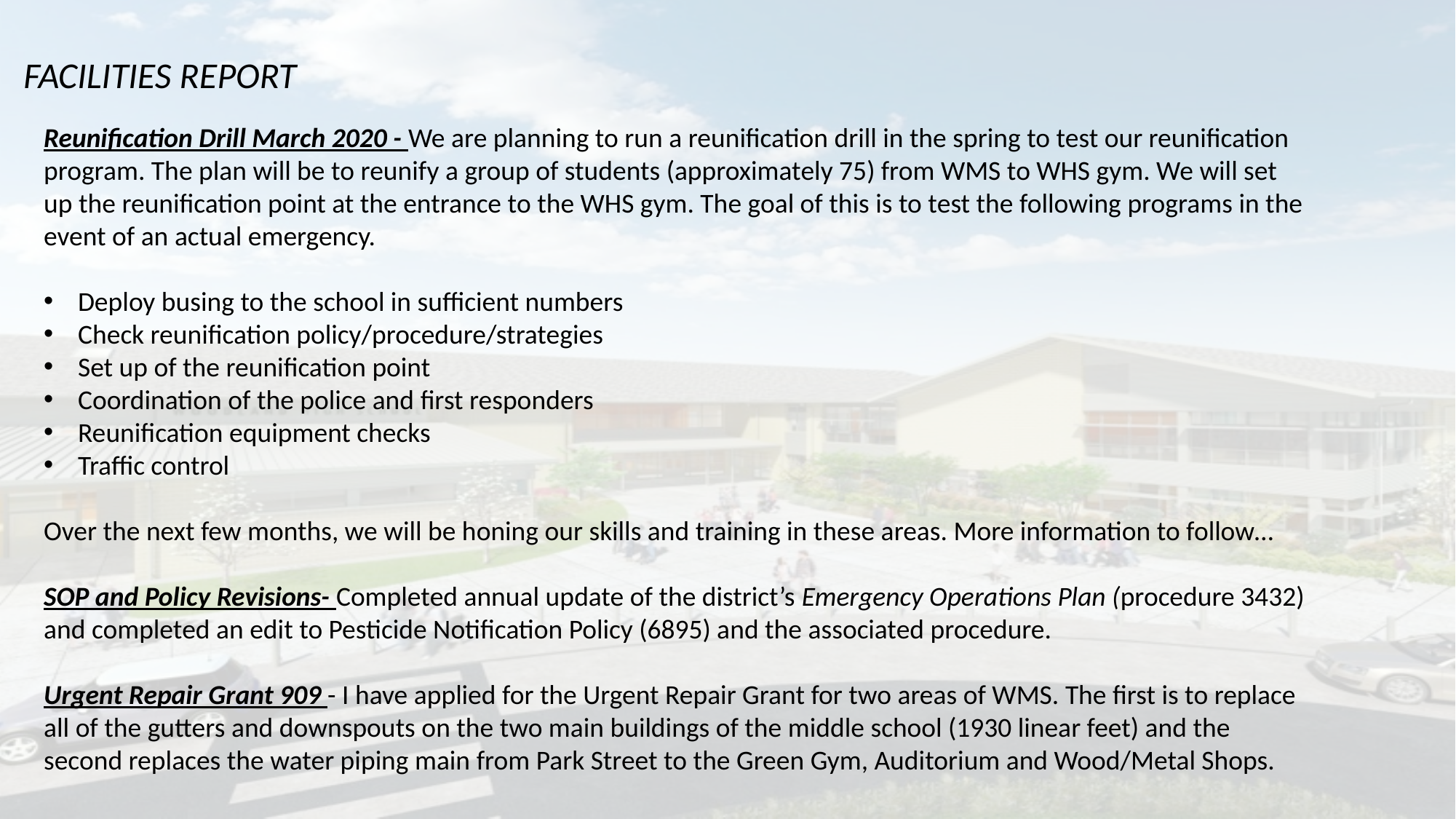

FACILITIES REPORT

Reunification Drill March 2020 - We are planning to run a reunification drill in the spring to test our reunification program. The plan will be to reunify a group of students (approximately 75) from WMS to WHS gym. We will set up the reunification point at the entrance to the WHS gym. The goal of this is to test the following programs in the event of an actual emergency.

Deploy busing to the school in sufficient numbers
Check reunification policy/procedure/strategies
Set up of the reunification point
Coordination of the police and first responders
Reunification equipment checks
Traffic control

Over the next few months, we will be honing our skills and training in these areas. More information to follow…

SOP and Policy Revisions- Completed annual update of the district’s Emergency Operations Plan (procedure 3432) and completed an edit to Pesticide Notification Policy (6895) and the associated procedure.

Urgent Repair Grant 909 - I have applied for the Urgent Repair Grant for two areas of WMS. The first is to replace all of the gutters and downspouts on the two main buildings of the middle school (1930 linear feet) and the second replaces the water piping main from Park Street to the Green Gym, Auditorium and Wood/Metal Shops.